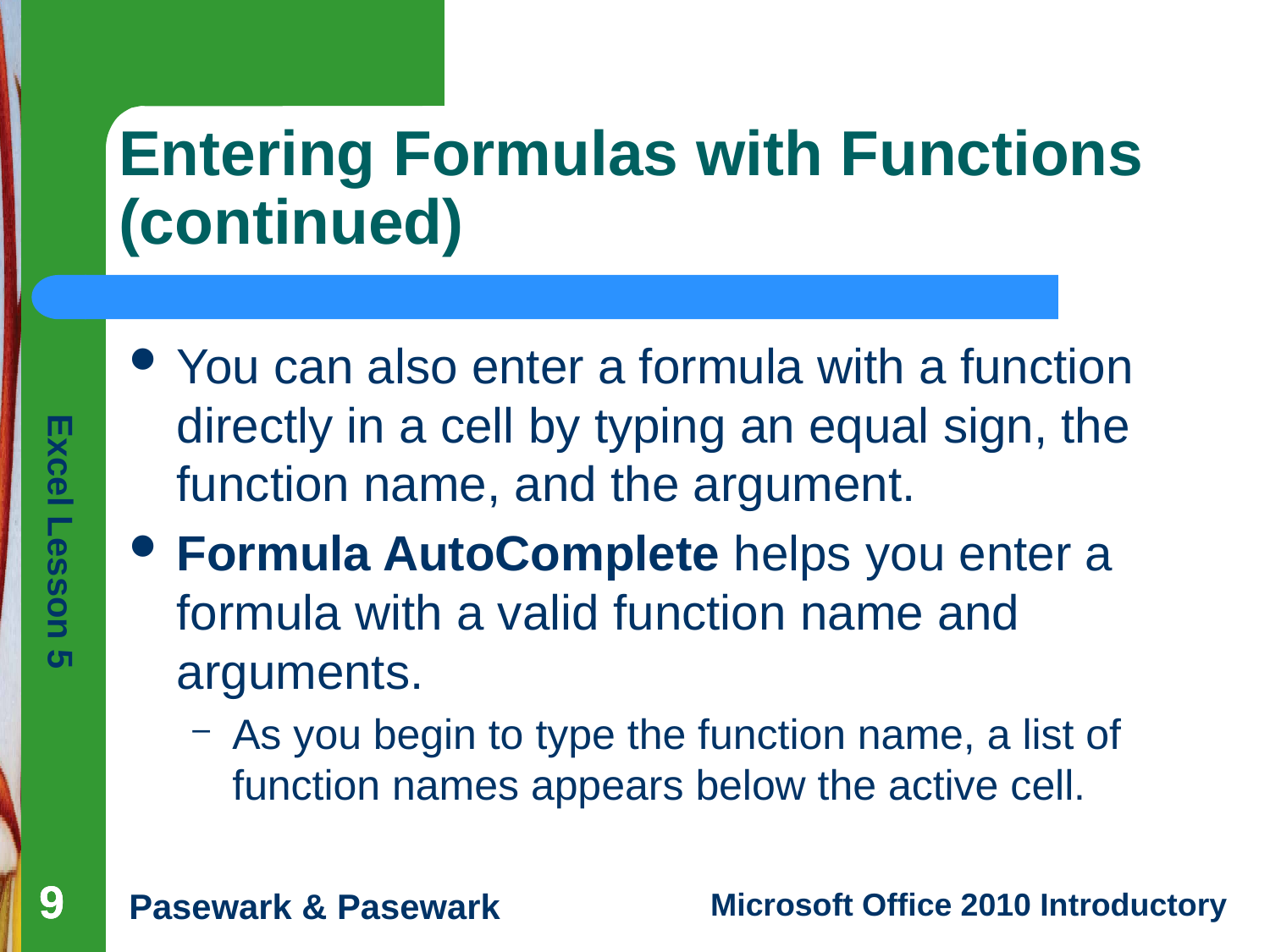

# Entering Formulas with Functions (continued)
You can also enter a formula with a function directly in a cell by typing an equal sign, the function name, and the argument.
Formula AutoComplete helps you enter a formula with a valid function name and arguments.
As you begin to type the function name, a list of function names appears below the active cell.
9
9
9